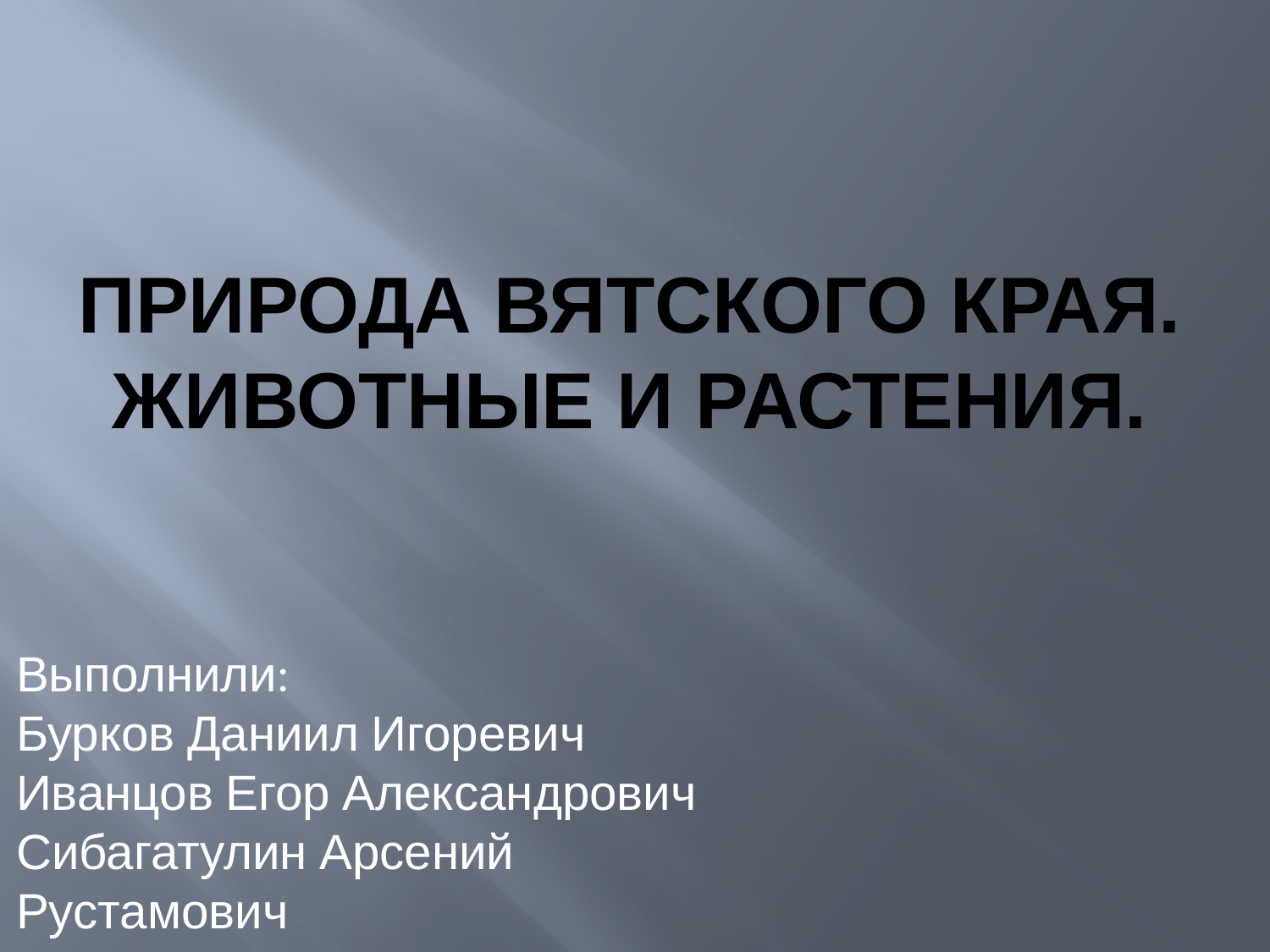

# Природа вятского Края. Животные и растения.
Выполнили:
Бурков Даниил Игоревич
Иванцов Егор Александрович
Сибагатулин Арсений Рустамович
Доменко Антон Юрьевич